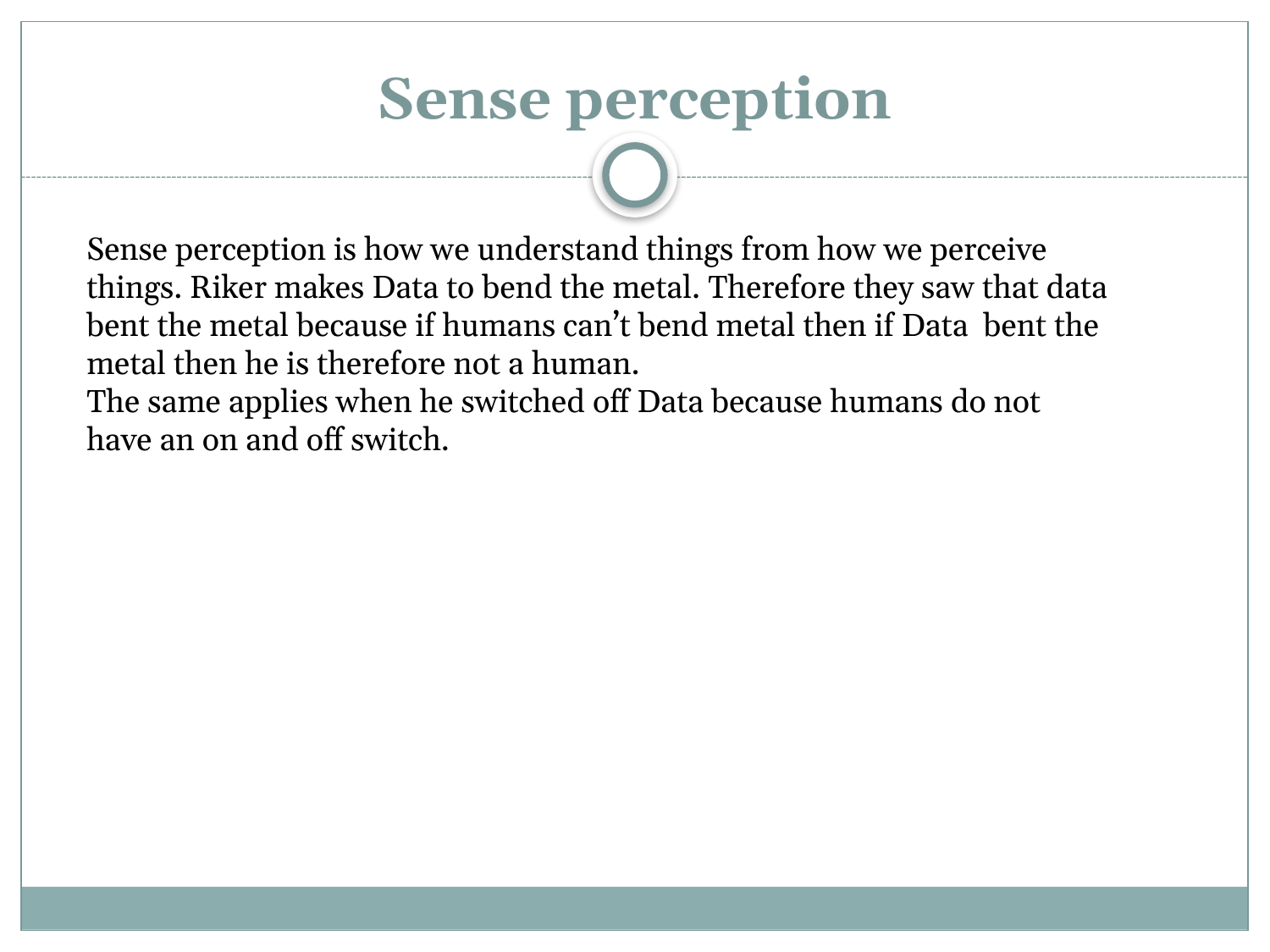

# Sense perception
Sense perception is how we understand things from how we perceive things. Riker makes Data to bend the metal. Therefore they saw that data bent the metal because if humans can’t bend metal then if Data  bent the metal then he is therefore not a human.
The same applies when he switched off Data because humans do not have an on and off switch.